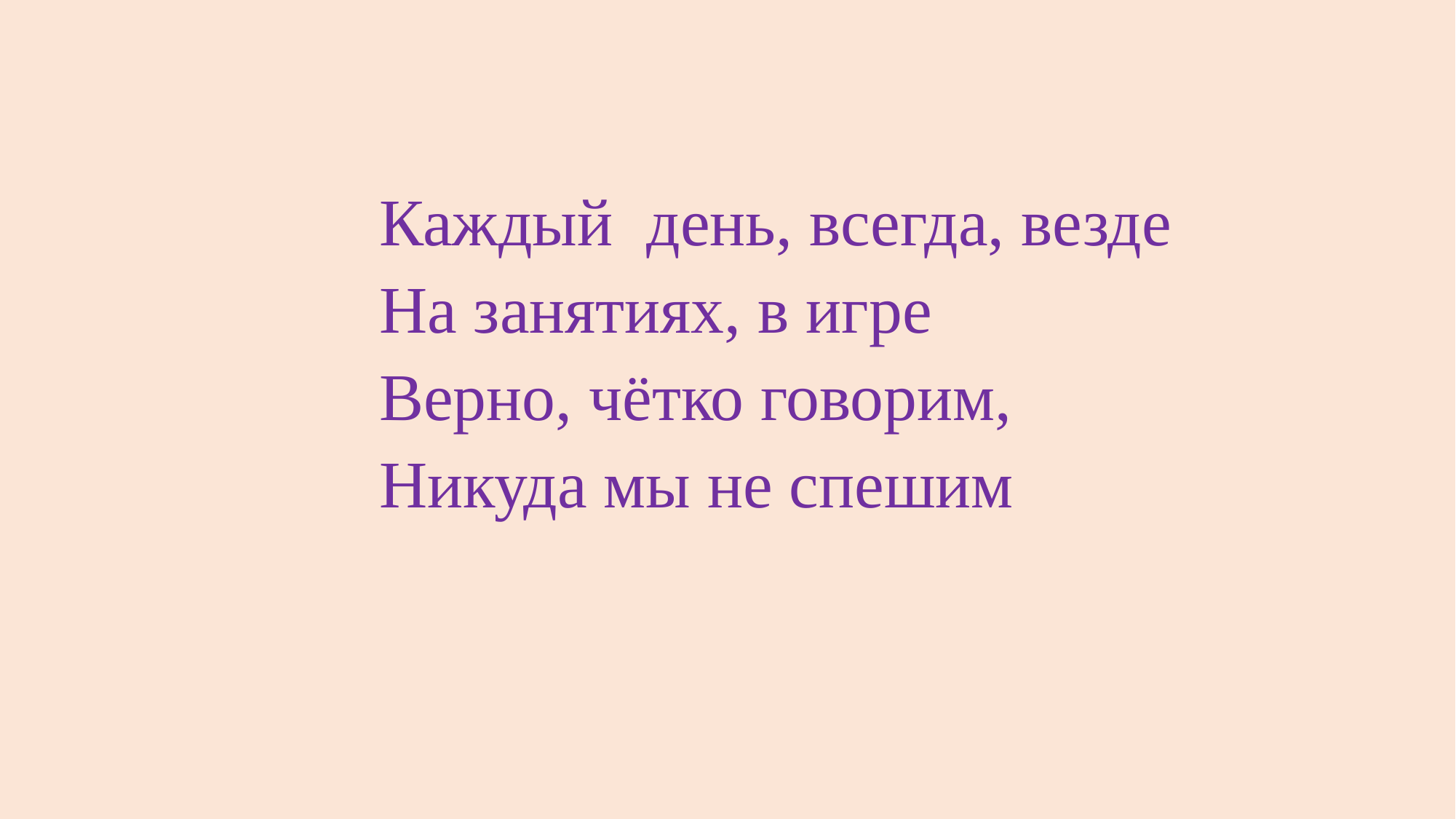

Каждый  день, всегда, везде
                      На занятиях, в игре
                      Верно, чётко говорим,
                      Никуда мы не спешим